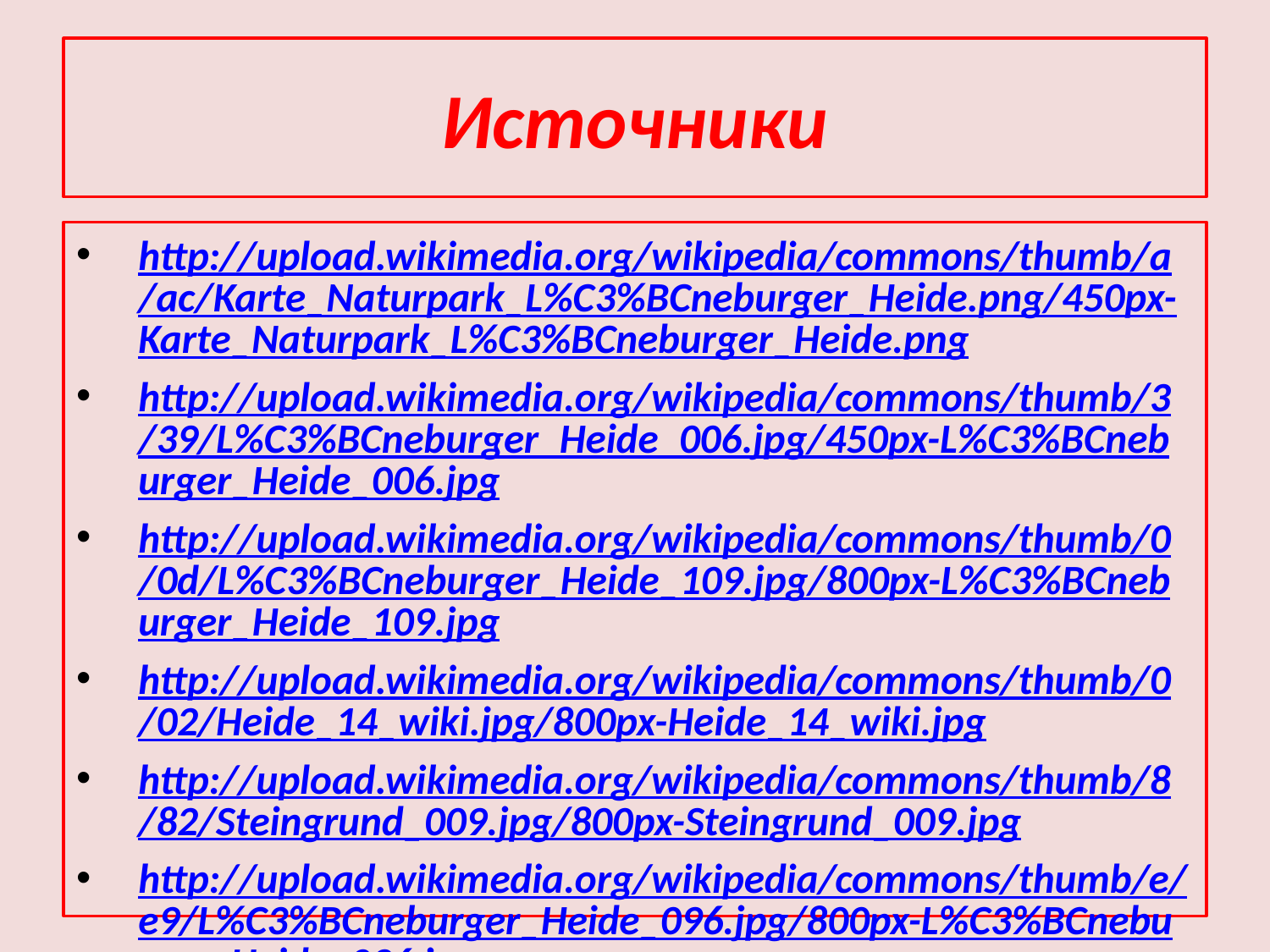

# Источники
http://upload.wikimedia.org/wikipedia/commons/thumb/a/ac/Karte_Naturpark_L%C3%BCneburger_Heide.png/450px-Karte_Naturpark_L%C3%BCneburger_Heide.png
http://upload.wikimedia.org/wikipedia/commons/thumb/3/39/L%C3%BCneburger_Heide_006.jpg/450px-L%C3%BCneburger_Heide_006.jpg
http://upload.wikimedia.org/wikipedia/commons/thumb/0/0d/L%C3%BCneburger_Heide_109.jpg/800px-L%C3%BCneburger_Heide_109.jpg
http://upload.wikimedia.org/wikipedia/commons/thumb/0/02/Heide_14_wiki.jpg/800px-Heide_14_wiki.jpg
http://upload.wikimedia.org/wikipedia/commons/thumb/8/82/Steingrund_009.jpg/800px-Steingrund_009.jpg
http://upload.wikimedia.org/wikipedia/commons/thumb/e/e9/L%C3%BCneburger_Heide_096.jpg/800px-L%C3%BCneburger_Heide_096.jpg
http://upload.wikimedia.org/wikipedia/commons/thumb/6/6b/Dat_ole_Hus_003.jpg/800px-Dat_ole_Hus_003.jpg